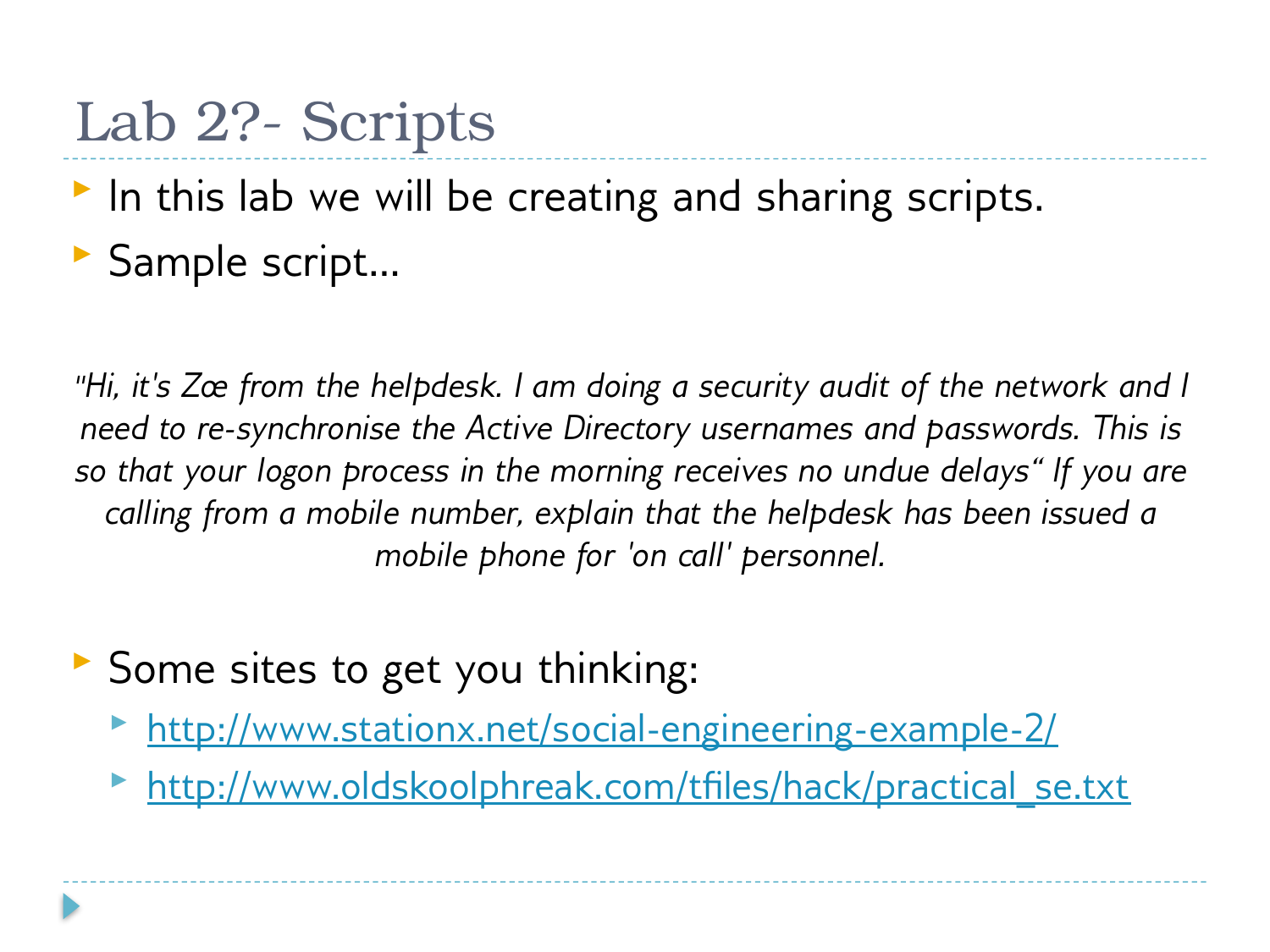

# Lab 2?- Scripts
In this lab we will be creating and sharing scripts.
Sample script…

"Hi, it's Zoe from the helpdesk. I am doing a security audit of the network and I need to re-synchronise the Active Directory usernames and passwords. This is so that your logon process in the morning receives no undue delays“ If you are calling from a mobile number, explain that the helpdesk has been issued a mobile phone for 'on call' personnel.

Some sites to get you thinking:
http://www.stationx.net/social-engineering-example-2/
http://www.oldskoolphreak.com/tfiles/hack/practical_se.txt